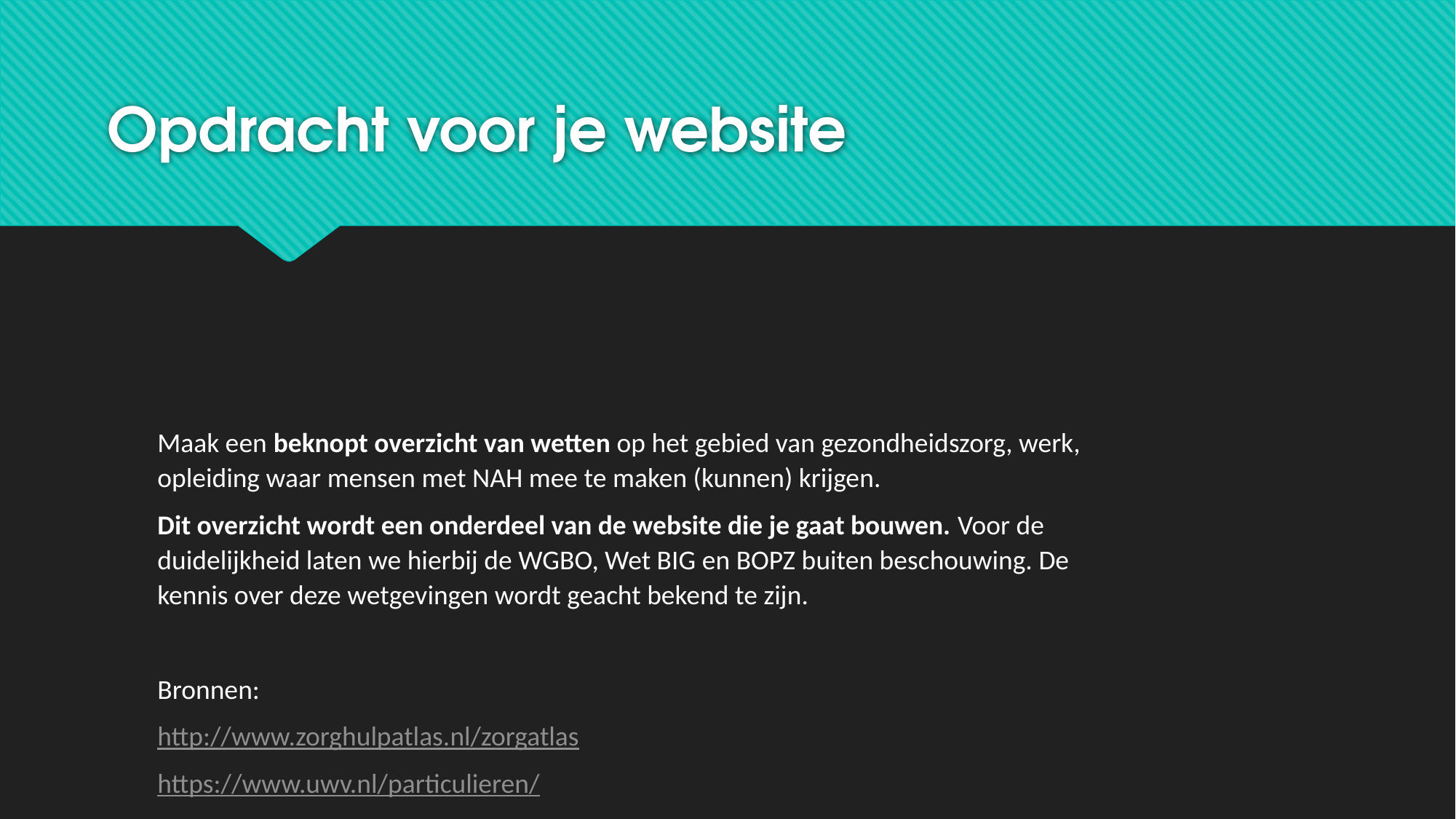

# Opdracht voor je website
Maak een beknopt overzicht van wetten op het gebied van gezondheidszorg, werk, opleiding waar mensen met NAH mee te maken (kunnen) krijgen.
Dit overzicht wordt een onderdeel van de website die je gaat bouwen. Voor de duidelijkheid laten we hierbij de WGBO, Wet BIG en BOPZ buiten beschouwing. De kennis over deze wetgevingen wordt geacht bekend te zijn.

Bronnen:
http://www.zorghulpatlas.nl/zorgatlas
https://www.uwv.nl/particulieren/
http://www.handicap-studie.nl/home.aspx